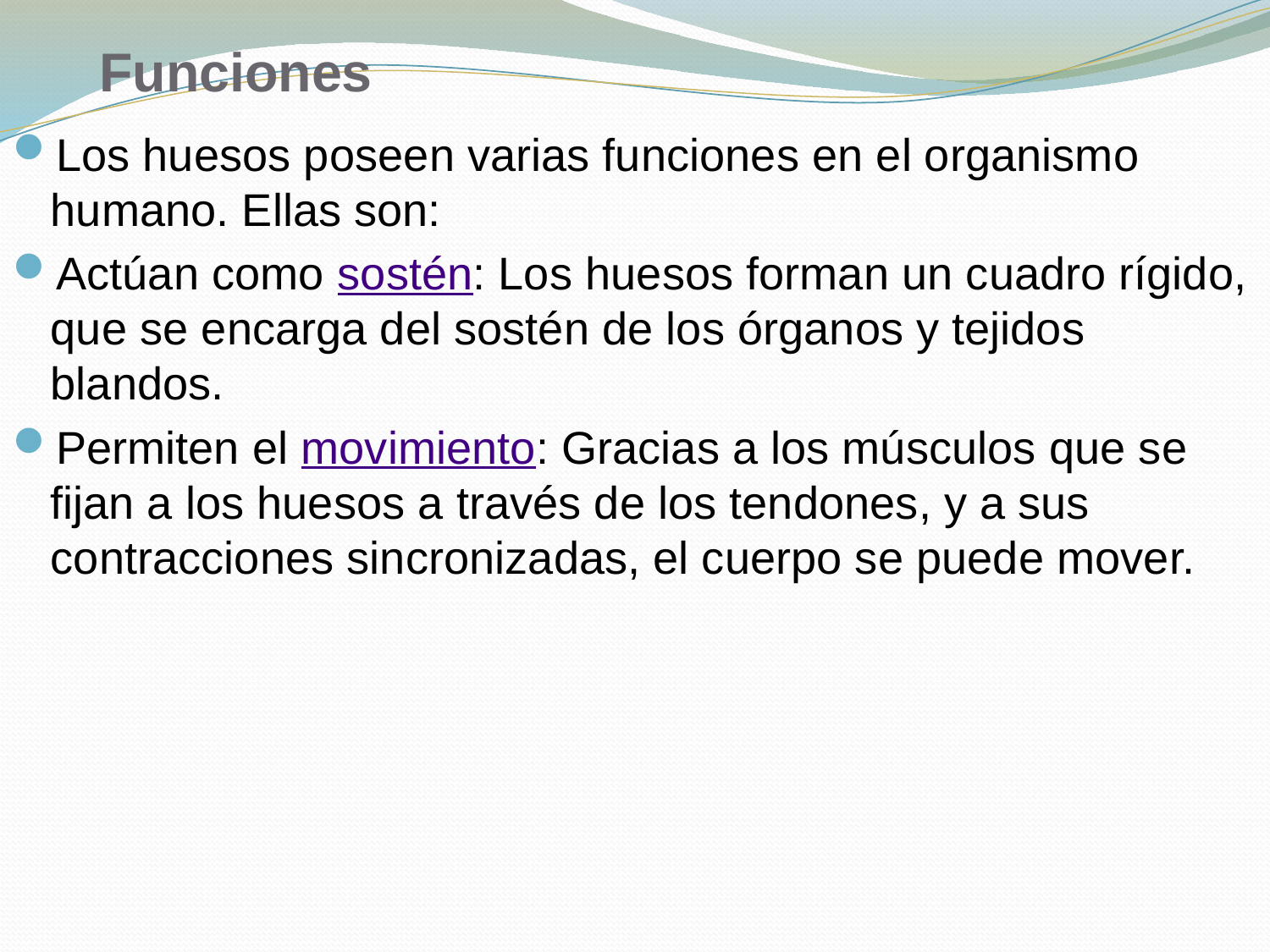

# Funciones
Los huesos poseen varias funciones en el organismo humano. Ellas son:
Actúan como sostén: Los huesos forman un cuadro rígido, que se encarga del sostén de los órganos y tejidos blandos.
Permiten el movimiento: Gracias a los músculos que se fijan a los huesos a través de los tendones, y a sus contracciones sincronizadas, el cuerpo se puede mover.